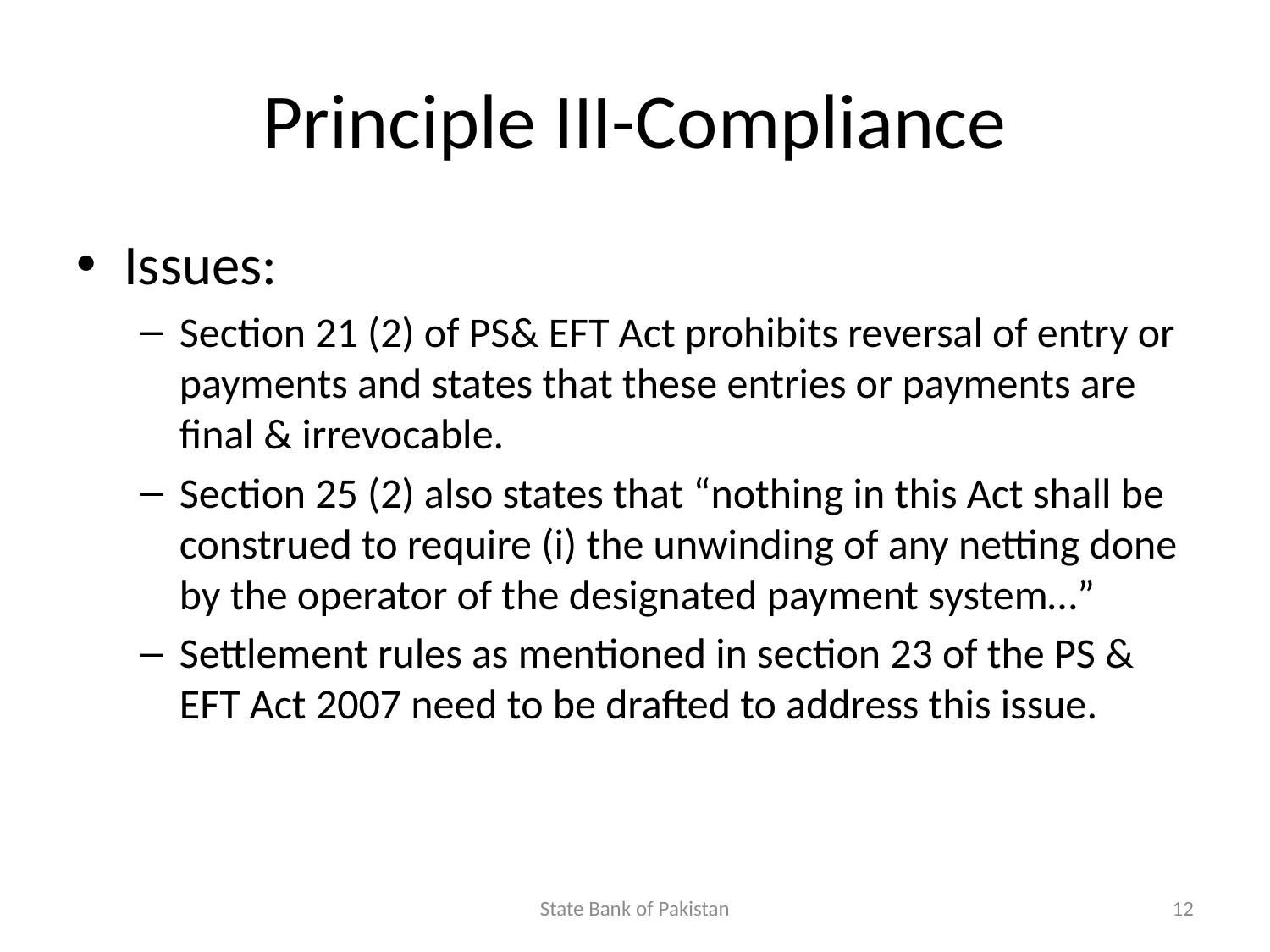

# Principle III-Compliance
Issues:
Section 21 (2) of PS& EFT Act prohibits reversal of entry or payments and states that these entries or payments are final & irrevocable.
Section 25 (2) also states that “nothing in this Act shall be construed to require (i) the unwinding of any netting done by the operator of the designated payment system…”
Settlement rules as mentioned in section 23 of the PS & EFT Act 2007 need to be drafted to address this issue.

State Bank of Pakistan
12